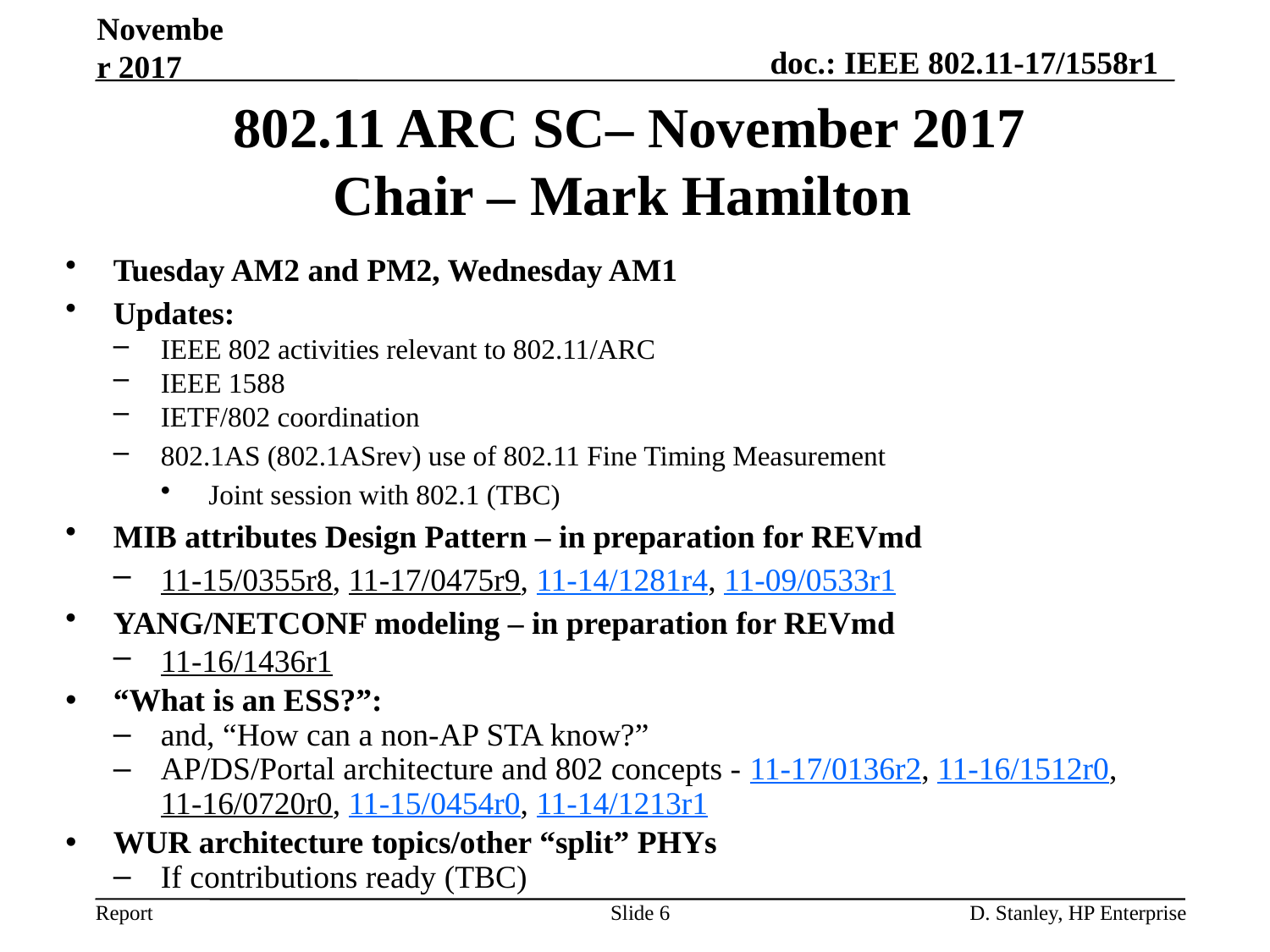

November 2017
# 802.11 ARC SC– November 2017 Chair – Mark Hamilton
Tuesday AM2 and PM2, Wednesday AM1
Updates:
IEEE 802 activities relevant to 802.11/ARC
IEEE 1588
IETF/802 coordination
802.1AS (802.1ASrev) use of 802.11 Fine Timing Measurement
Joint session with 802.1 (TBC)
MIB attributes Design Pattern – in preparation for REVmd
11-15/0355r8, 11-17/0475r9, 11-14/1281r4, 11-09/0533r1
YANG/NETCONF modeling – in preparation for REVmd
11-16/1436r1
“What is an ESS?”:
and, “How can a non-AP STA know?”
AP/DS/Portal architecture and 802 concepts - 11-17/0136r2, 11-16/1512r0, 11-16/0720r0, 11-15/0454r0, 11-14/1213r1
WUR architecture topics/other “split” PHYs
If contributions ready (TBC)
Slide 6
D. Stanley, HP Enterprise